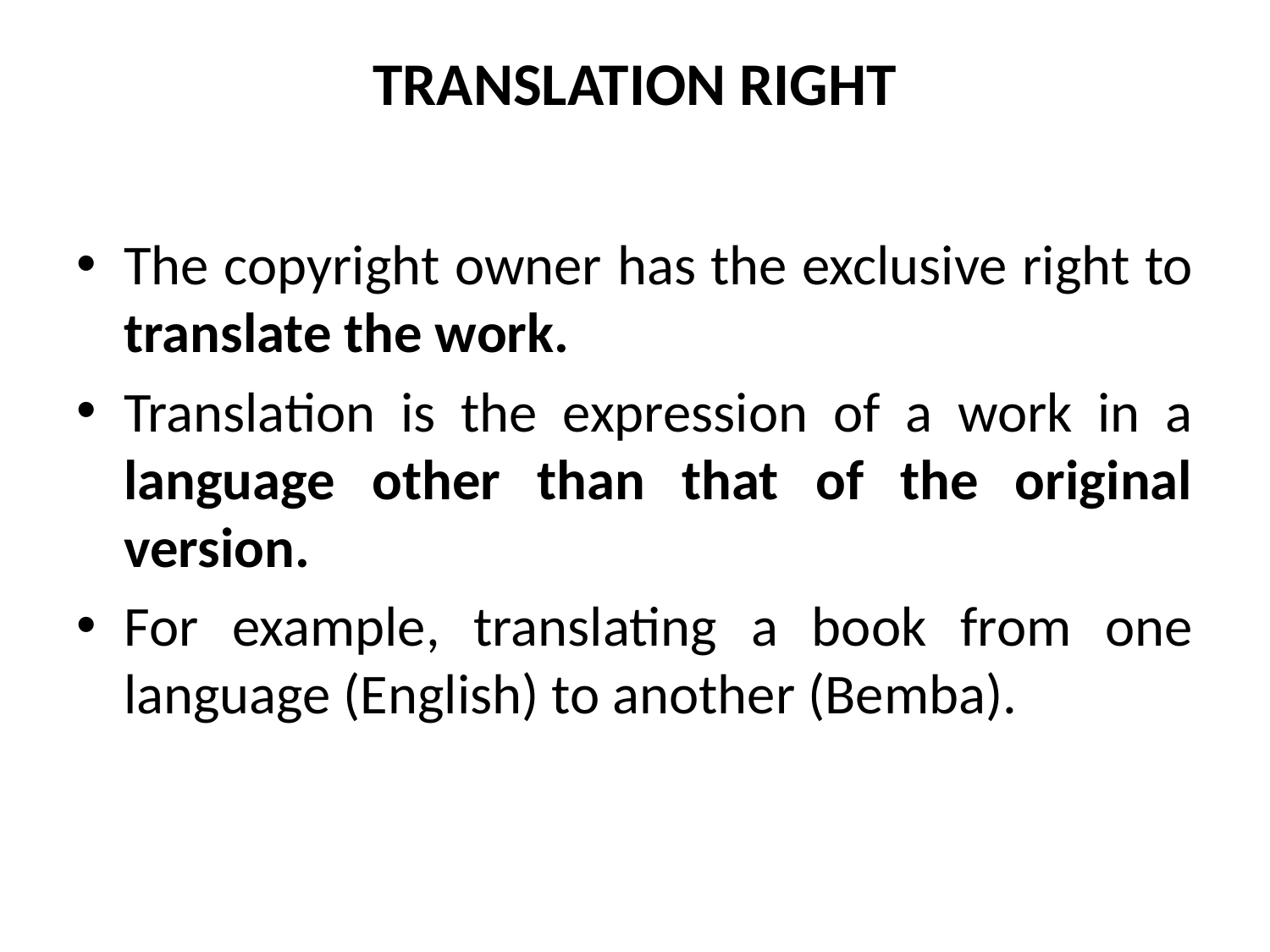

# TRANSLATION RIGHT
The copyright owner has the exclusive right to translate the work.
Translation is the expression of a work in a language other than that of the original version.
For example, translating a book from one language (English) to another (Bemba).